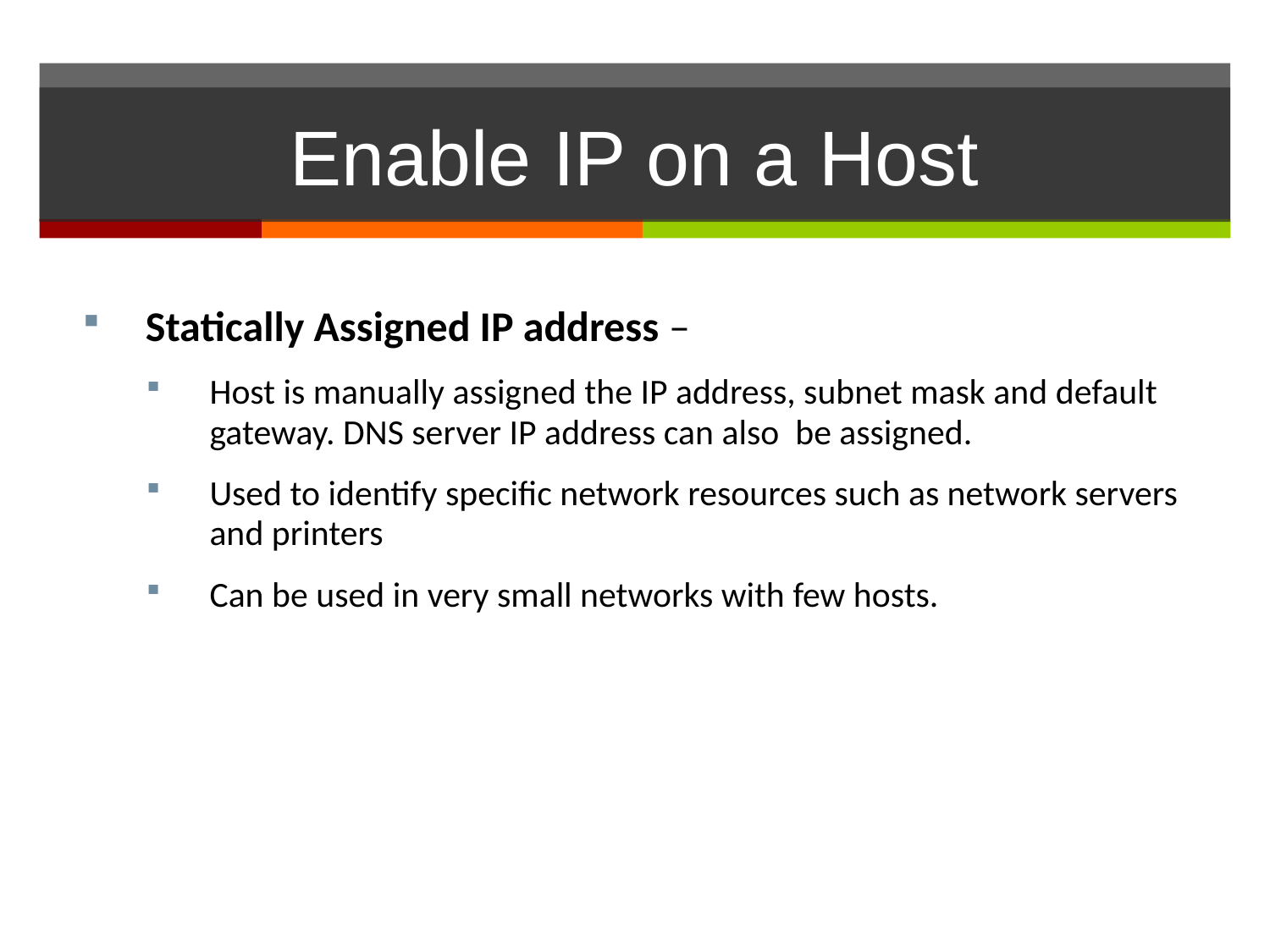

# Enable IP on a Host
Statically Assigned IP address –
Host is manually assigned the IP address, subnet mask and default gateway. DNS server IP address can also  be assigned.
Used to identify specific network resources such as network servers and printers
Can be used in very small networks with few hosts.